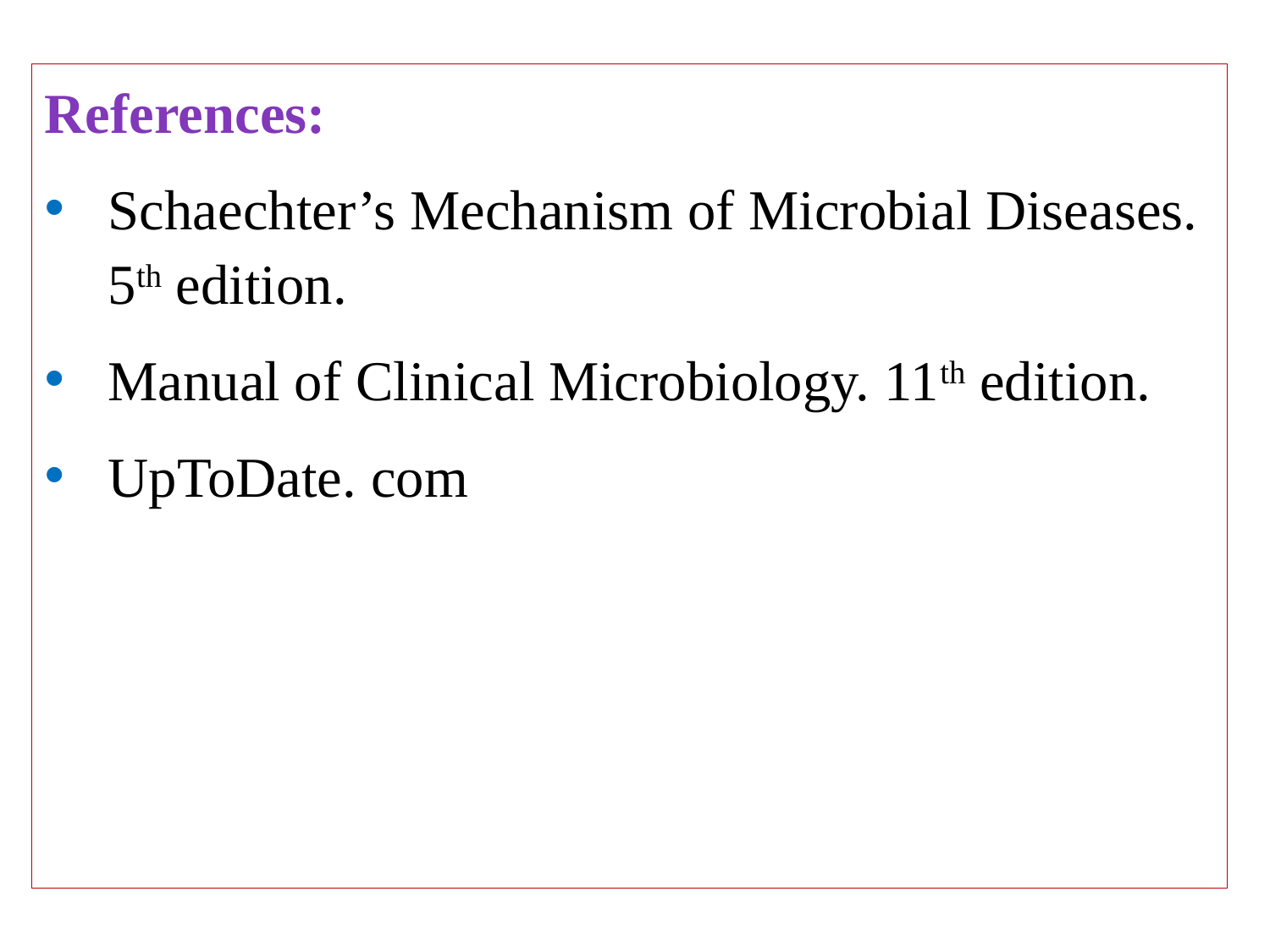

References:
Schaechter’s Mechanism of Microbial Diseases. 5th edition.
Manual of Clinical Microbiology. 11th edition.
UpToDate. com